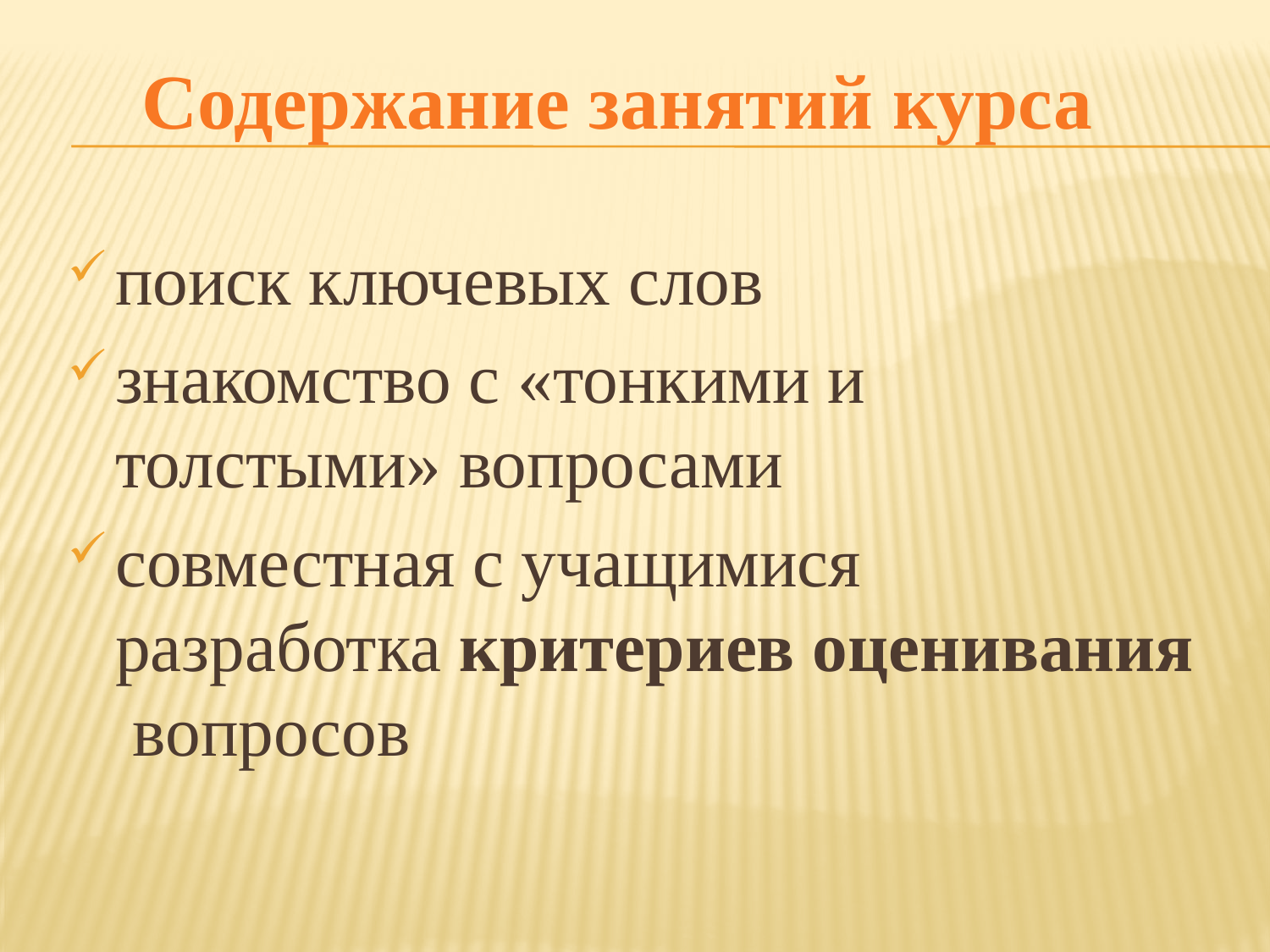

# Содержание занятий курса
поиск ключевых слов
знакомство с «тонкими и толстыми» вопросами
совместная с учащимися разработка критериев оценивания  вопросов